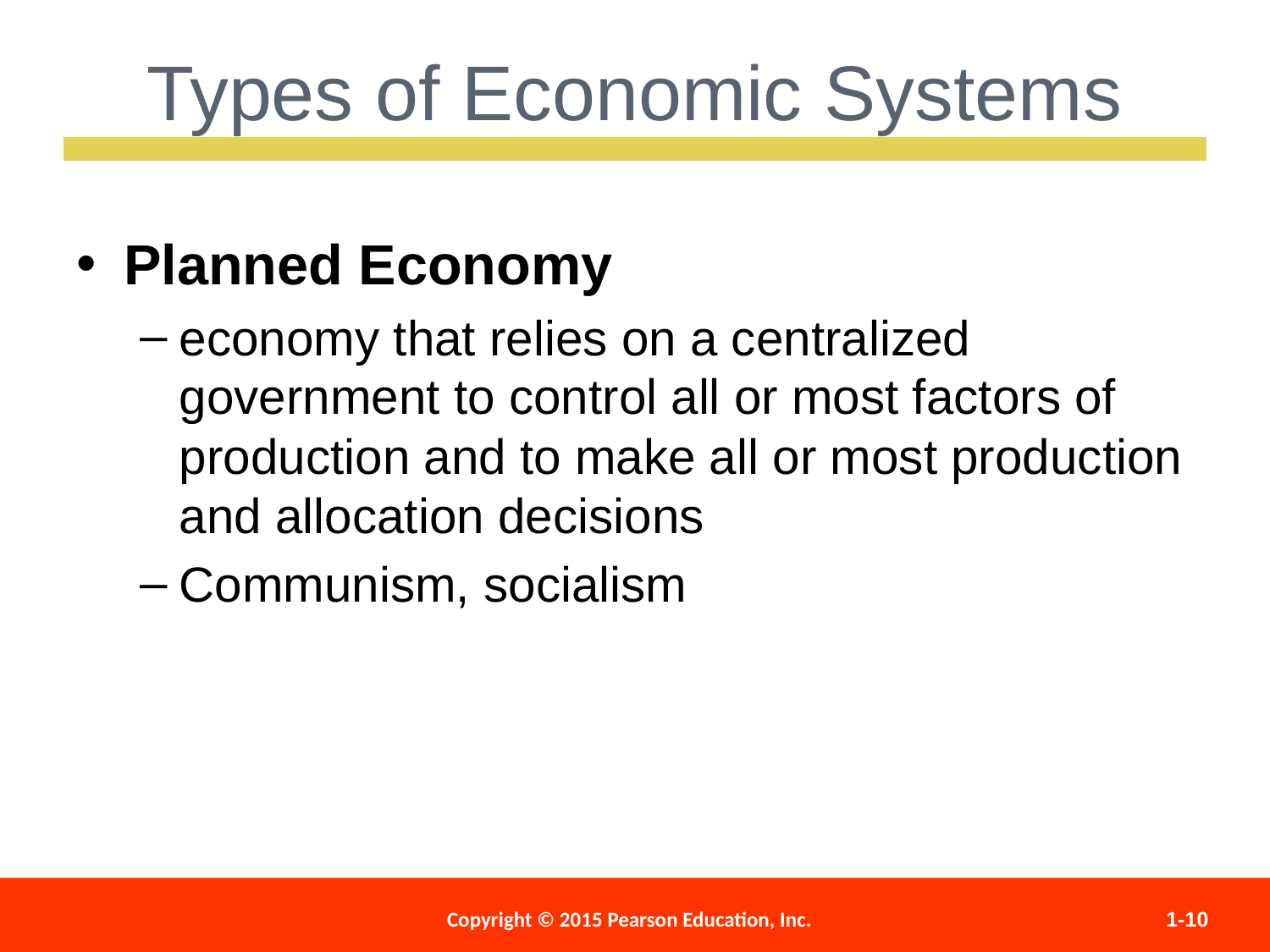

Types of Economic Systems
Planned Economy
economy that relies on a centralized government to control all or most factors of production and to make all or most production and allocation decisions
Communism, socialism